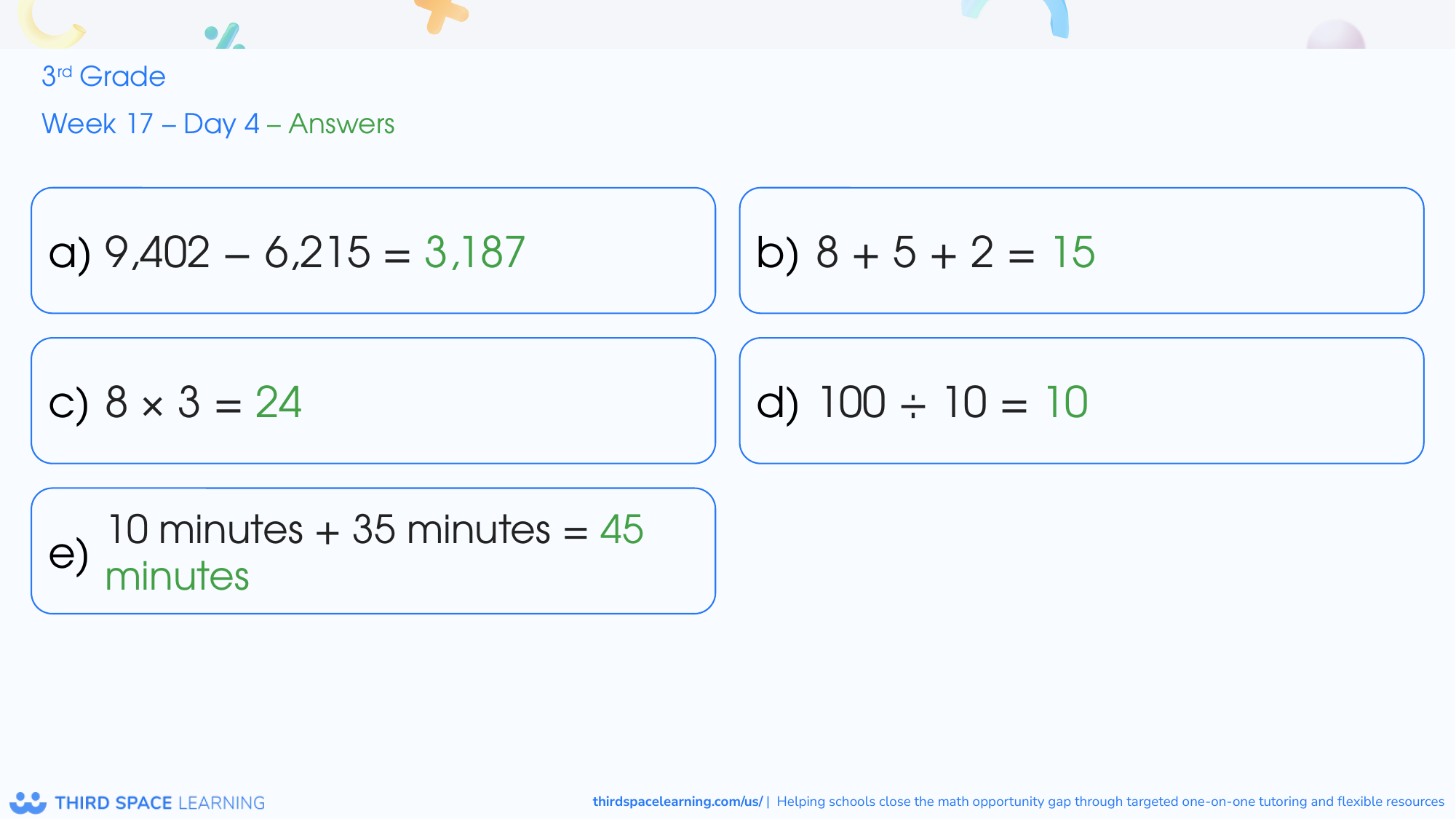

3rd Grade
Week 17 – Day 4 – Answers
9,402 − 6,215 = 3,187
8 + 5 + 2 = 15
8 × 3 = 24
100 ÷ 10 = 10
10 minutes + 35 minutes = 45 minutes